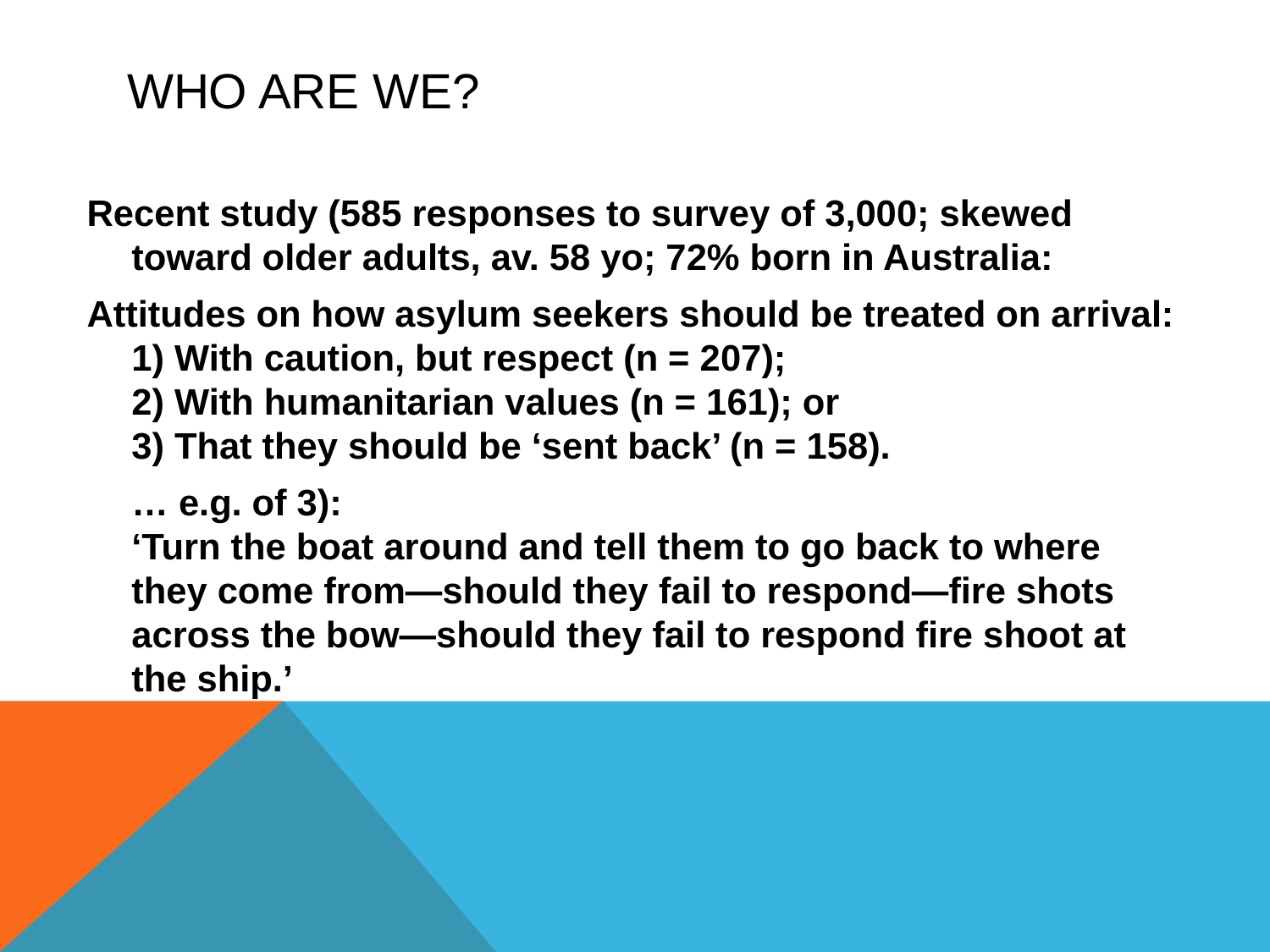

# WHO ARE WE?

Recent study (585 responses to survey of 3,000; skewed toward older adults, av. 58 yo; 72% born in Australia:
Attitudes on how asylum seekers should be treated on arrival:
1) With caution, but respect (n = 207);
2) With humanitarian values (n = 161); or
3) That they should be ‘sent back’ (n = 158).
	… e.g. of 3):
‘Turn the boat around and tell them to go back to where they come from—should they fail to respond—fire shots across the bow—should they fail to respond fire shoot at the ship.’